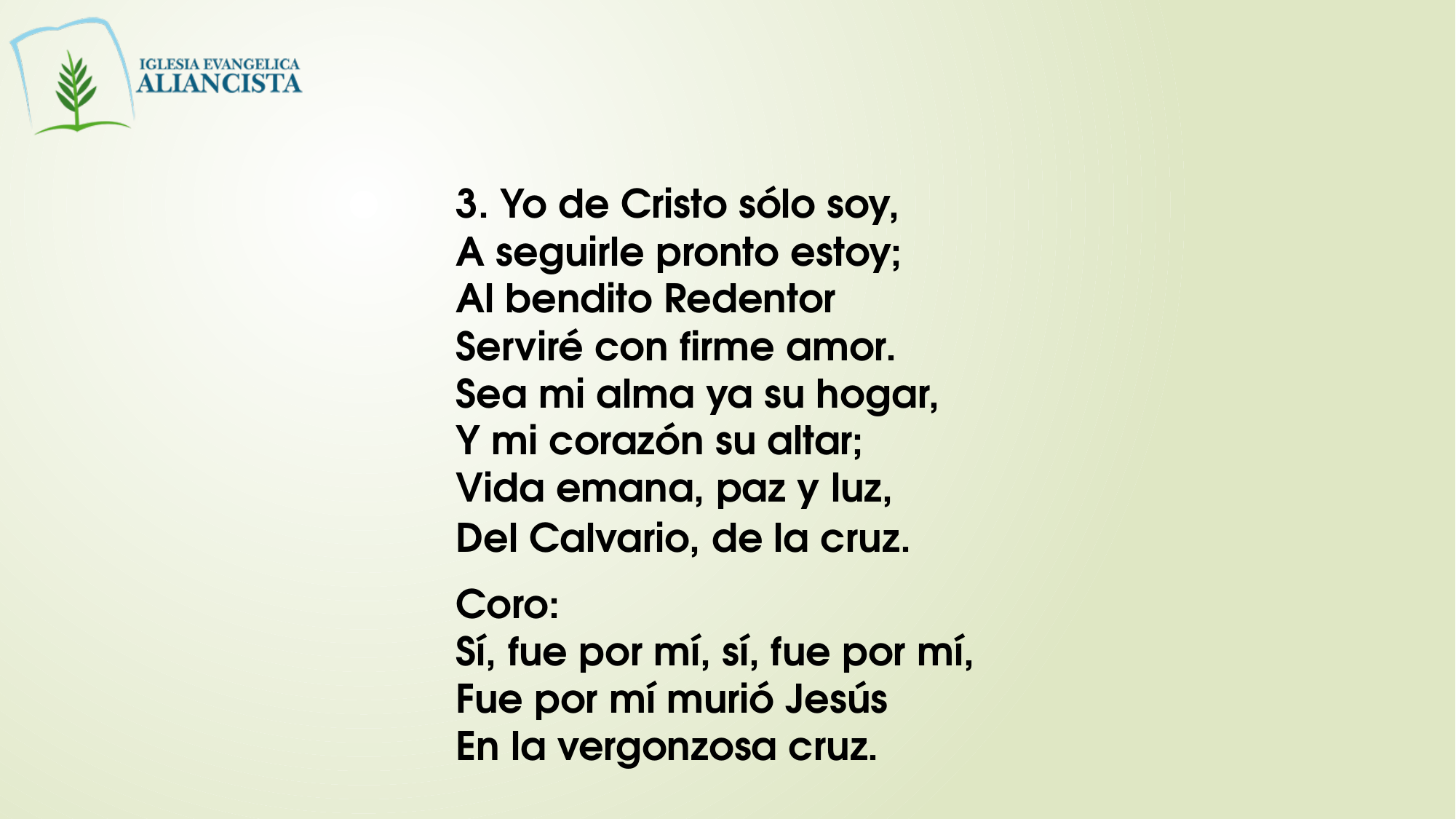

3. Yo de Cristo sólo soy,
A seguirle pronto estoy;
Al bendito Redentor
Serviré con firme amor.
Sea mi alma ya su hogar,
Y mi corazón su altar;
Vida emana, paz y luz,
Del Calvario, de la cruz.

Coro:
Sí, fue por mí, sí, fue por mí,
Fue por mí murió Jesús
En la vergonzosa cruz.